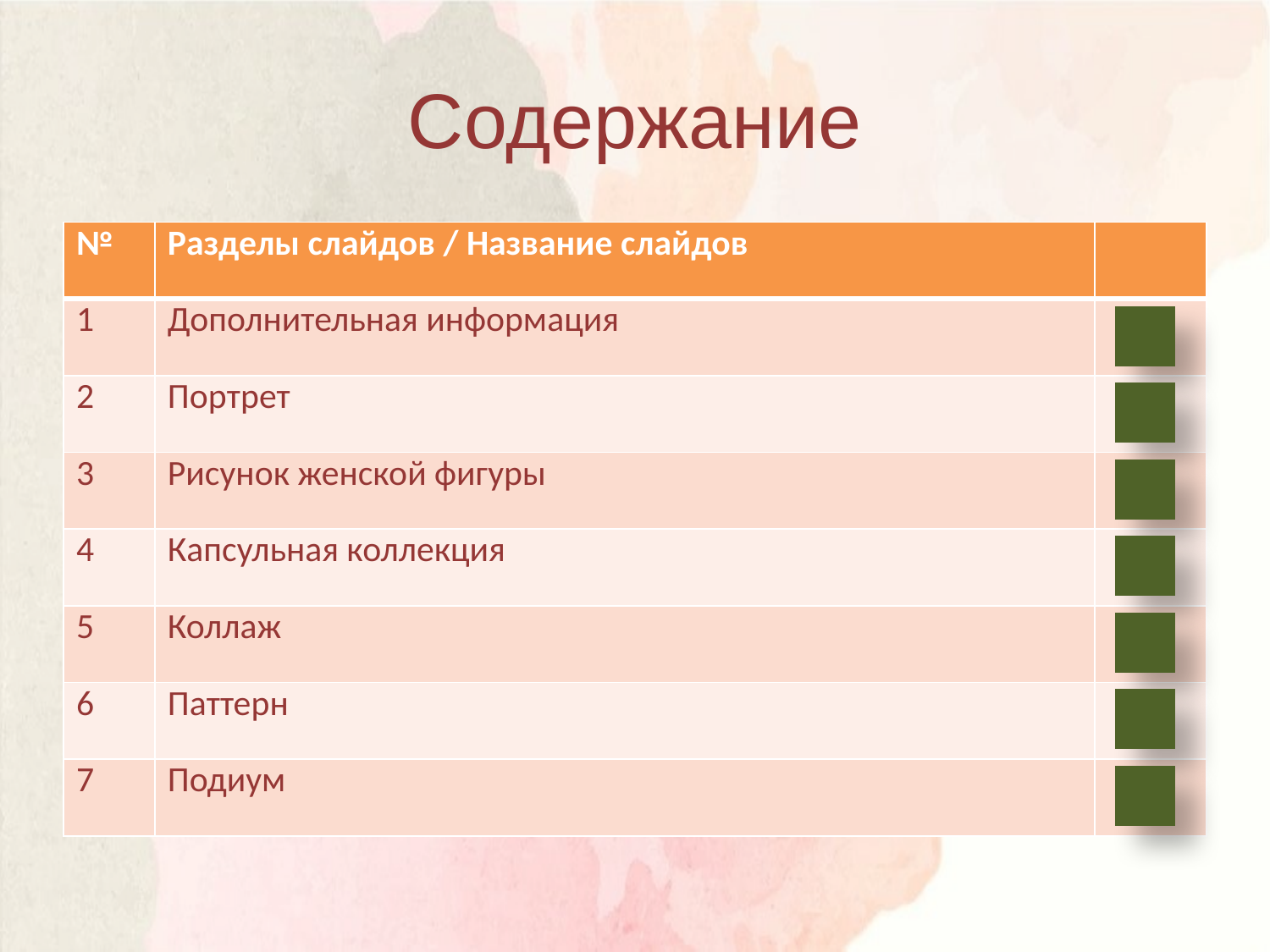

# Содержание
| № | Разделы слайдов / Название слайдов |  |
| --- | --- | --- |
| 1 | Дополнительная информация |  |
| 2 | Портрет |  |
| 3 | Рисунок женской фигуры |  |
| 4 | Капсульная коллекция |  |
| 5 | Коллаж |  |
| 6 | Паттерн |  |
| 7 | Подиум |  |